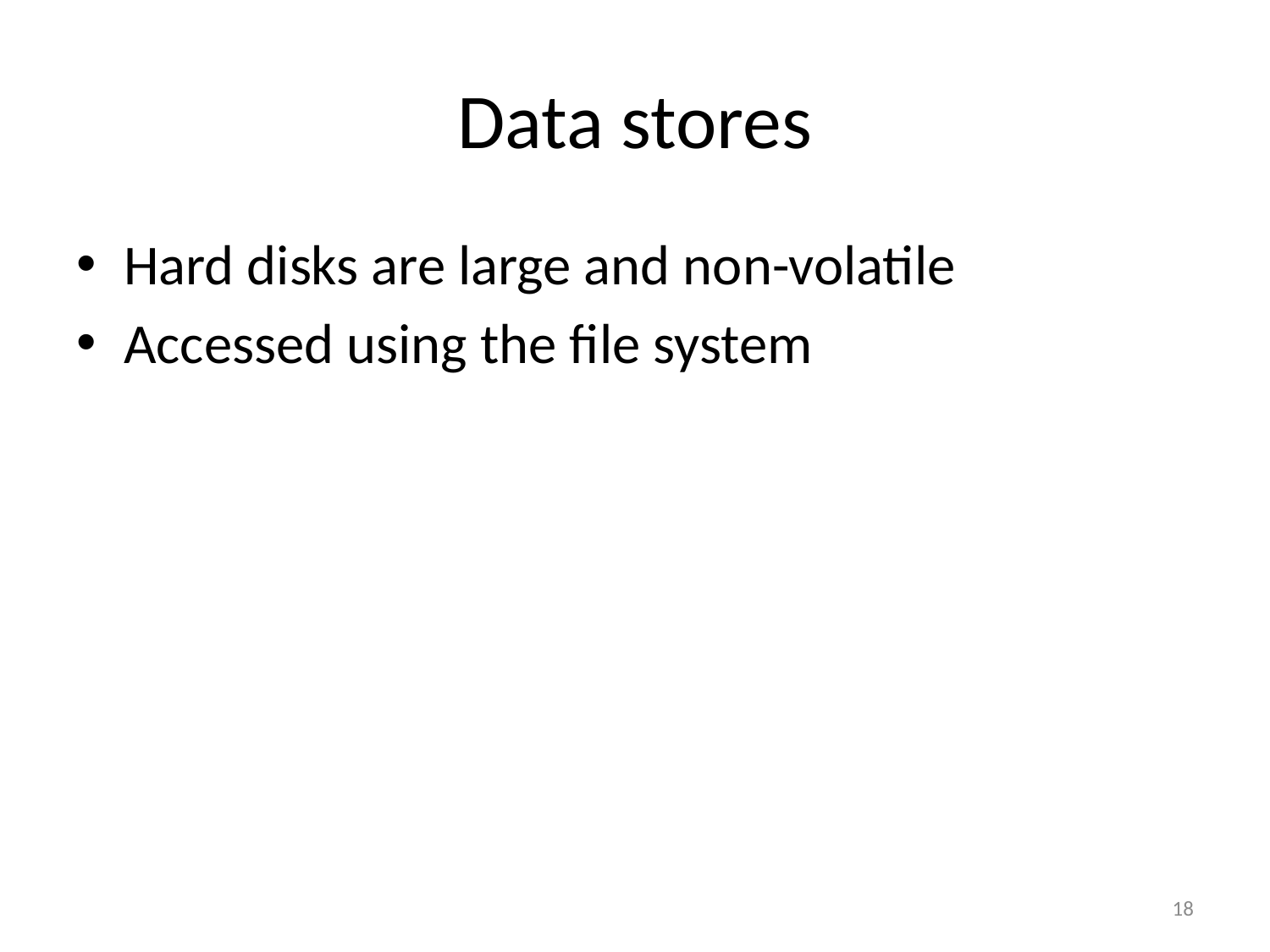

# Data stores
Hard disks are large and non-volatile
Accessed using the file system
18